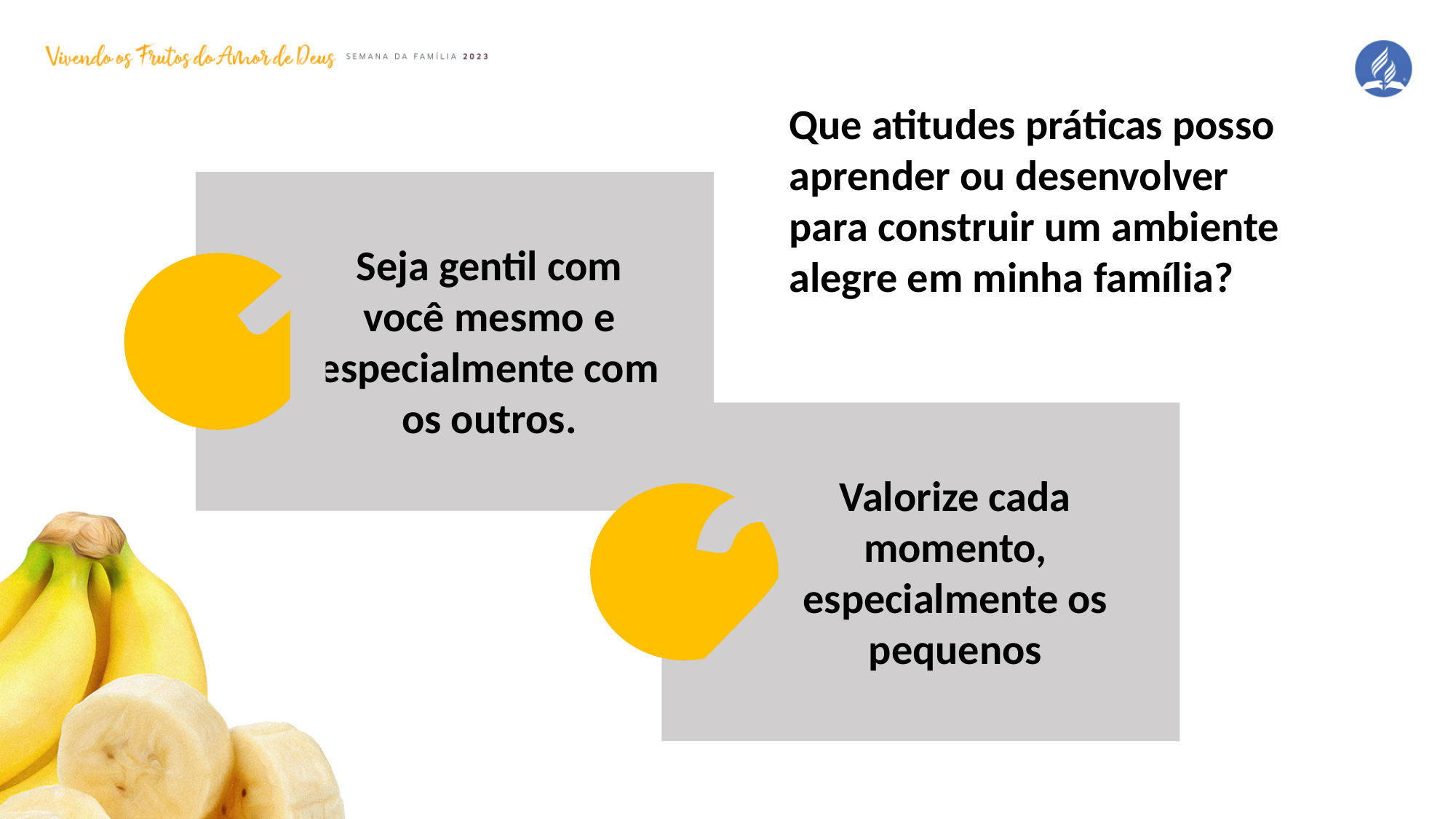

Que atitudes práticas posso aprender ou desenvolver para construir um ambiente alegre em minha família?
1

Seja gentil com você mesmo e especialmente com os outros.
2

Valorize cada momento, especialmente os pequenos